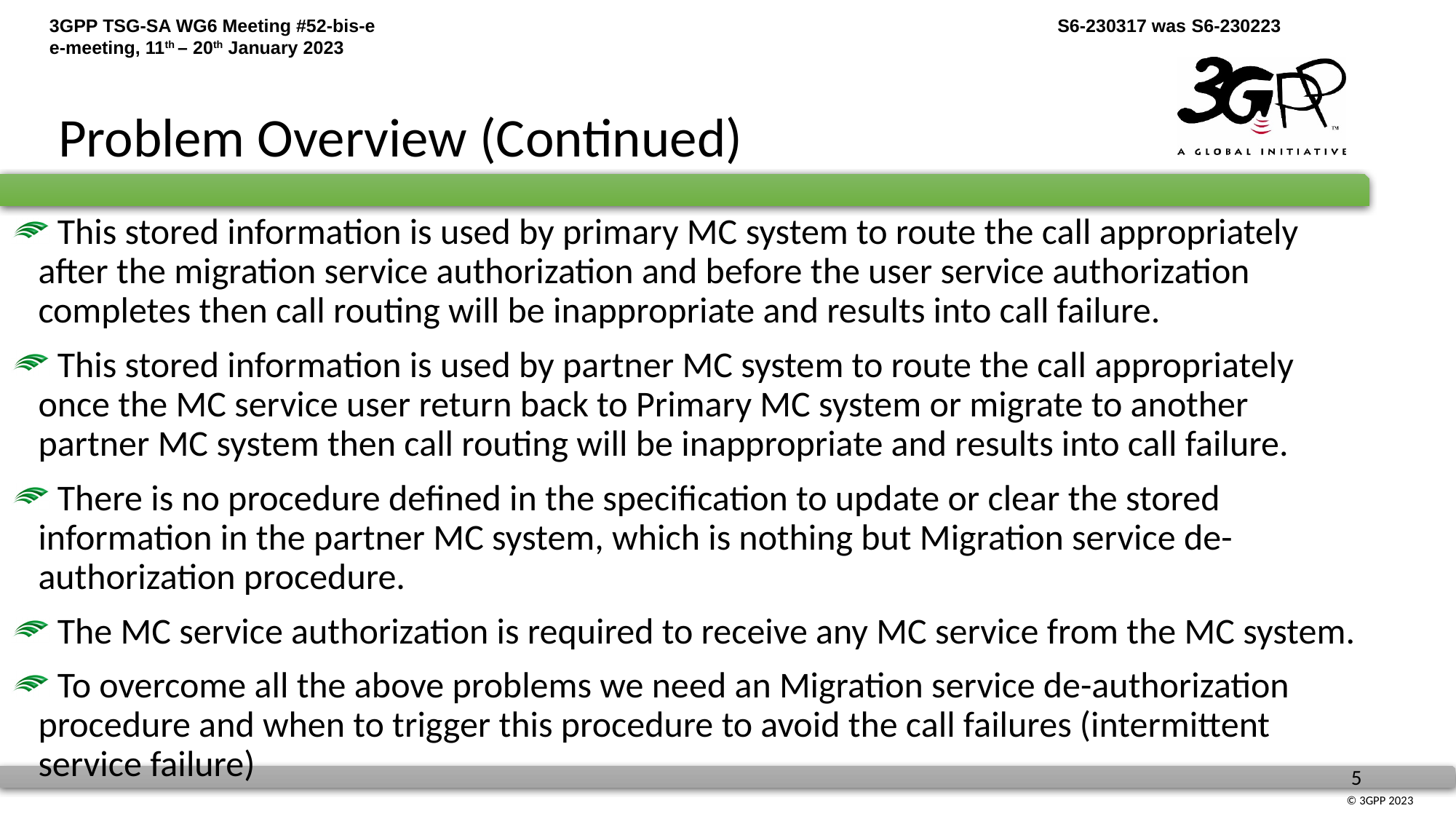

# Problem Overview (Continued)
 This stored information is used by primary MC system to route the call appropriately after the migration service authorization and before the user service authorization completes then call routing will be inappropriate and results into call failure.
 This stored information is used by partner MC system to route the call appropriately once the MC service user return back to Primary MC system or migrate to another partner MC system then call routing will be inappropriate and results into call failure.
 There is no procedure defined in the specification to update or clear the stored information in the partner MC system, which is nothing but Migration service de-authorization procedure.
 The MC service authorization is required to receive any MC service from the MC system.
 To overcome all the above problems we need an Migration service de-authorization procedure and when to trigger this procedure to avoid the call failures (intermittent service failure)